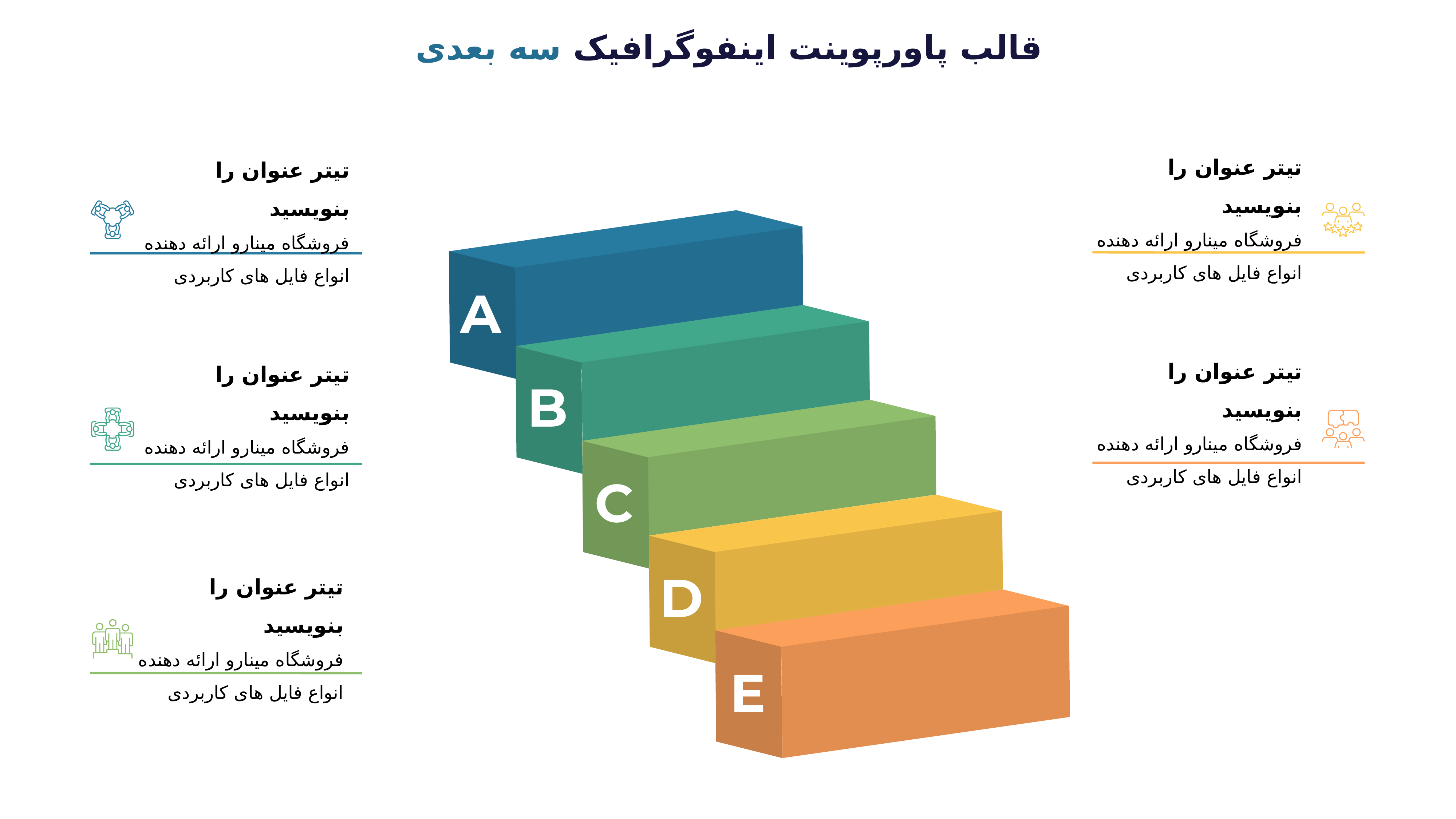

قالب پاورپوینت اینفوگرافیک سه بعدی
تیتر عنوان را بنویسید
فروشگاه مینارو ارائه دهنده انواع فایل های کاربردی
تیتر عنوان را بنویسید
فروشگاه مینارو ارائه دهنده انواع فایل های کاربردی

A

تیتر عنوان را بنویسید
فروشگاه مینارو ارائه دهنده انواع فایل های کاربردی
تیتر عنوان را بنویسید
فروشگاه مینارو ارائه دهنده انواع فایل های کاربردی
B

C

تیتر عنوان را بنویسید
فروشگاه مینارو ارائه دهنده انواع فایل های کاربردی
D

E